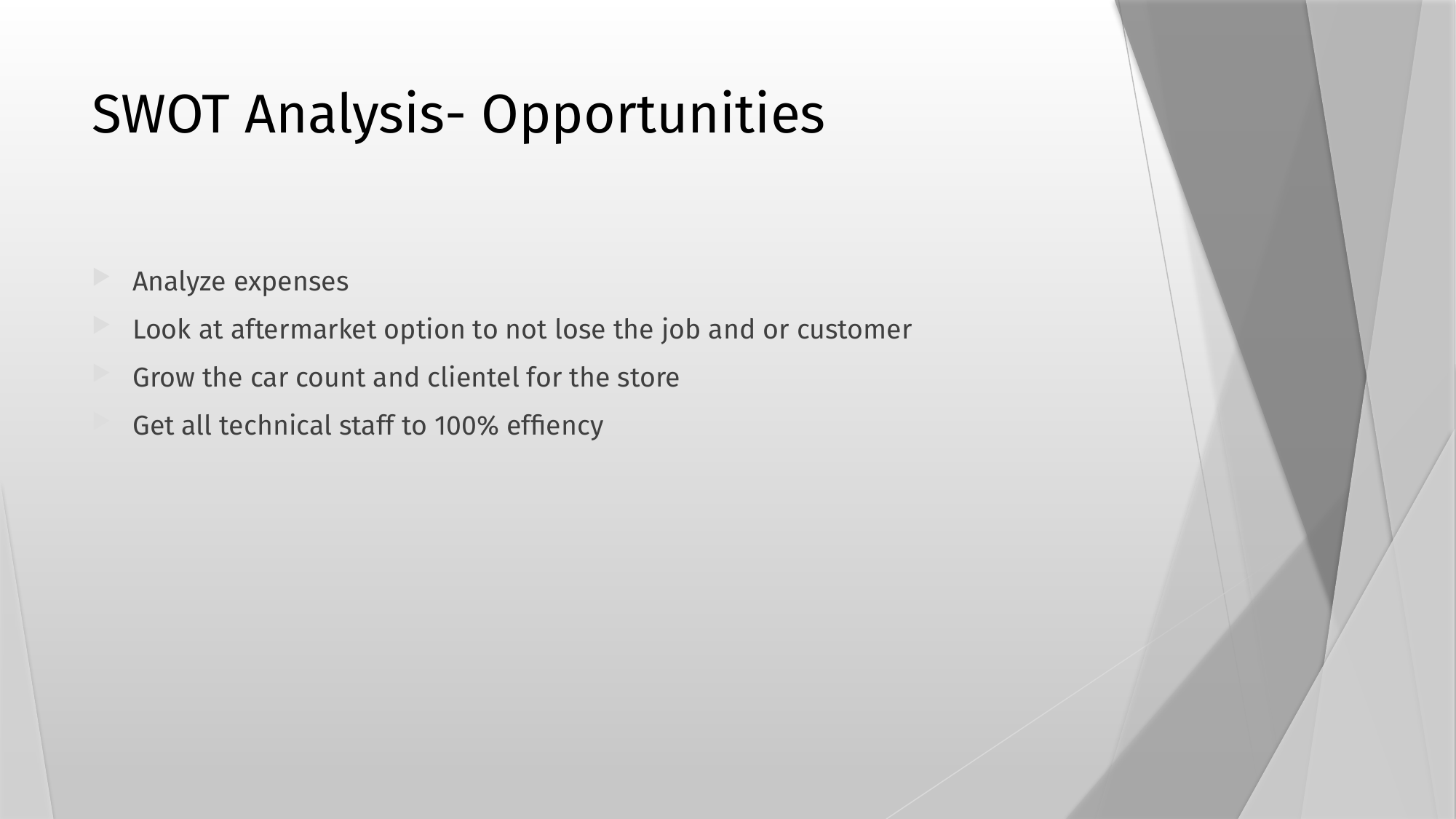

# SWOT Analysis- Opportunities
Analyze expenses
Look at aftermarket option to not lose the job and or customer
Grow the car count and clientel for the store
Get all technical staff to 100% effiency